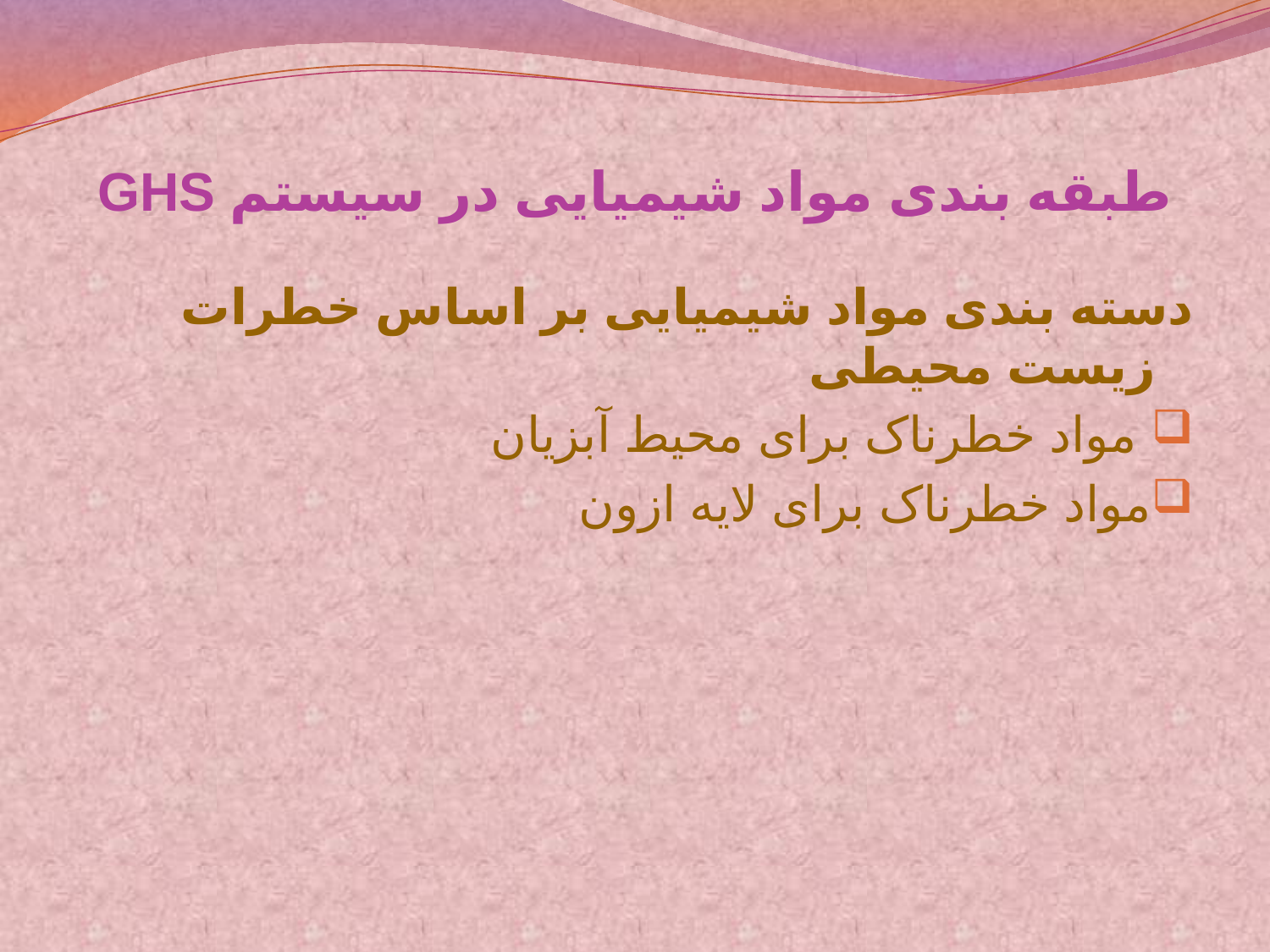

# طبقه بندی مواد شیمیایی در سیستم GHS
دسته بندی مواد شیمیایی بر اساس خطرات زیست محیطی
 مواد خطرناک برای محیط آبزیان
مواد خطرناک برای لایه ازون